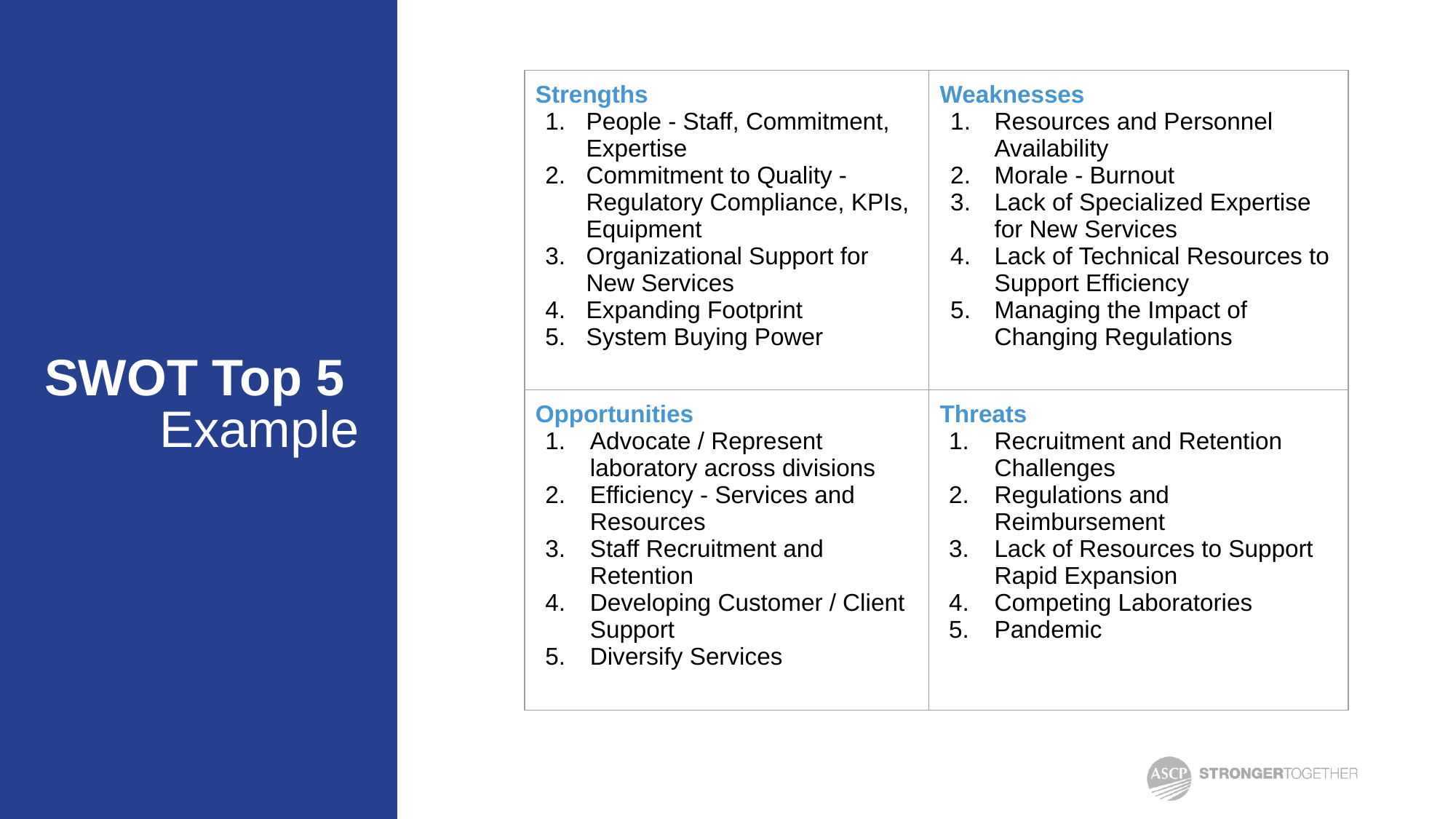

| Strengths People - Staff, Commitment, Expertise Commitment to Quality - Regulatory Compliance, KPIs, Equipment Organizational Support for New Services Expanding Footprint System Buying Power | Weaknesses Resources and Personnel Availability Morale - Burnout Lack of Specialized Expertise for New Services Lack of Technical Resources to Support Efficiency Managing the Impact of Changing Regulations |
| --- | --- |
| Opportunities Advocate / Represent laboratory across divisions Efficiency - Services and Resources Staff Recruitment and Retention Developing Customer / Client Support Diversify Services | Threats Recruitment and Retention Challenges Regulations and Reimbursement Lack of Resources to Support Rapid Expansion Competing Laboratories Pandemic |
# SWOT Top 5 Example